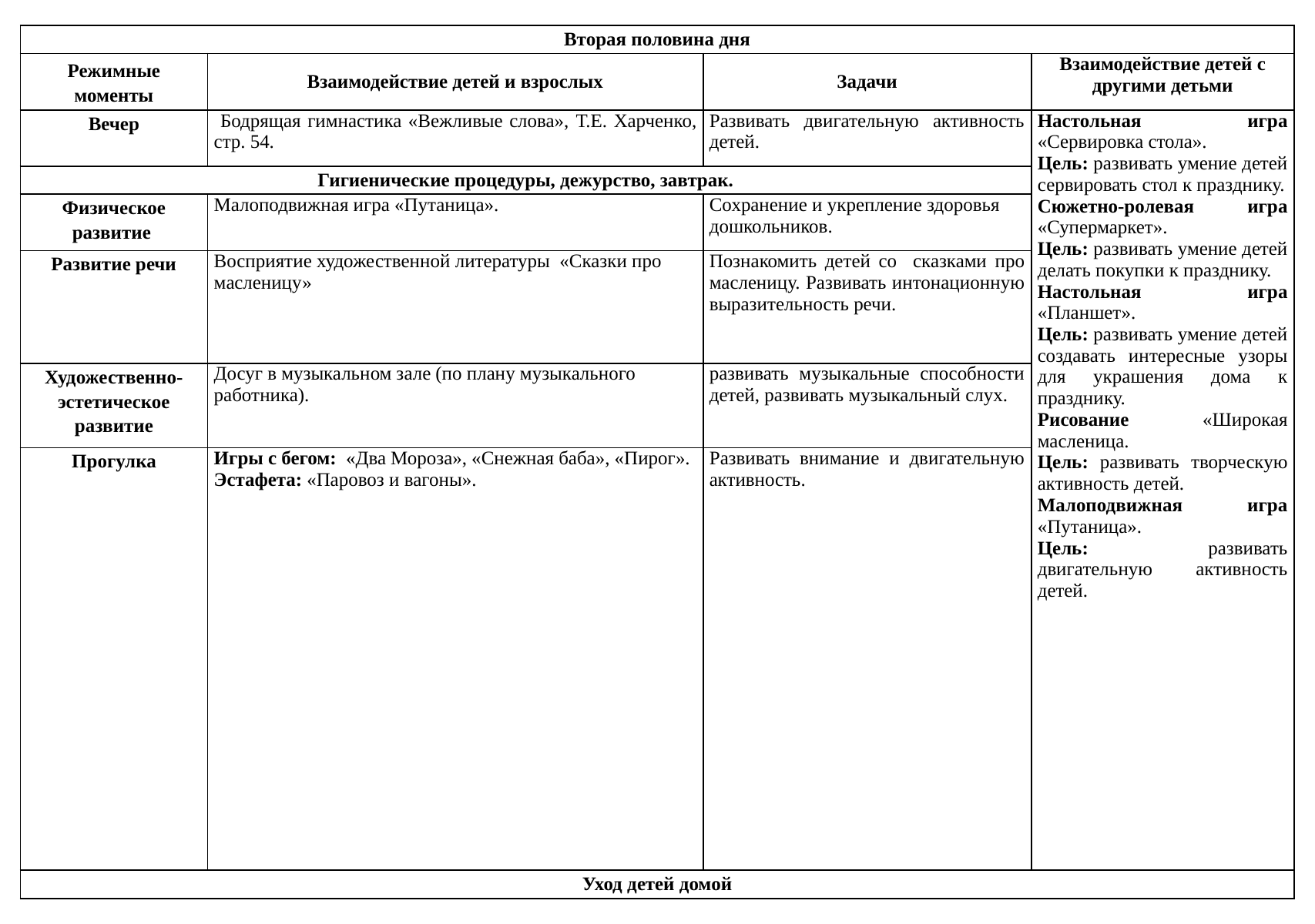

| Вторая половина дня |  |  |  |
| --- | --- | --- | --- |
| Режимные моменты | Взаимодействие детей и взрослых | Задачи | Взаимодействие детей с другими детьми |
| Вечер | Бодрящая гимнастика «Вежливые слова», Т.Е. Харченко, стр. 54. | Развивать двигательную активность детей. | Настольная игра «Сервировка стола». Цель: развивать умение детей сервировать стол к празднику. Сюжетно-ролевая игра «Супермаркет». Цель: развивать умение детей делать покупки к празднику. Настольная игра «Планшет». Цель: развивать умение детей создавать интересные узоры для украшения дома к празднику. Рисование «Широкая масленица. Цель: развивать творческую активность детей. Малоподвижная игра «Путаница». Цель: развивать двигательную активность детей. |
| Гигиенические процедуры, дежурство, завтрак. |  |  |  |
| Физическое развитие | Малоподвижная игра «Путаница». | Сохранение и укрепление здоровья дошкольников. |  |
| Развитие речи | Восприятие художественной литературы «Сказки про масленицу» | Познакомить детей со сказками про масленицу. Развивать интонационную выразительность речи. |  |
| Художественно-эстетическое развитие | Досуг в музыкальном зале (по плану музыкального работника). | развивать музыкальные способности детей, развивать музыкальный слух. |  |
| Прогулка | Игры с бегом: «Два Мороза», «Снежная баба», «Пирог». Эстафета: «Паровоз и вагоны». | Развивать внимание и двигательную активность. |  |
| Уход детей домой |  |  |  |